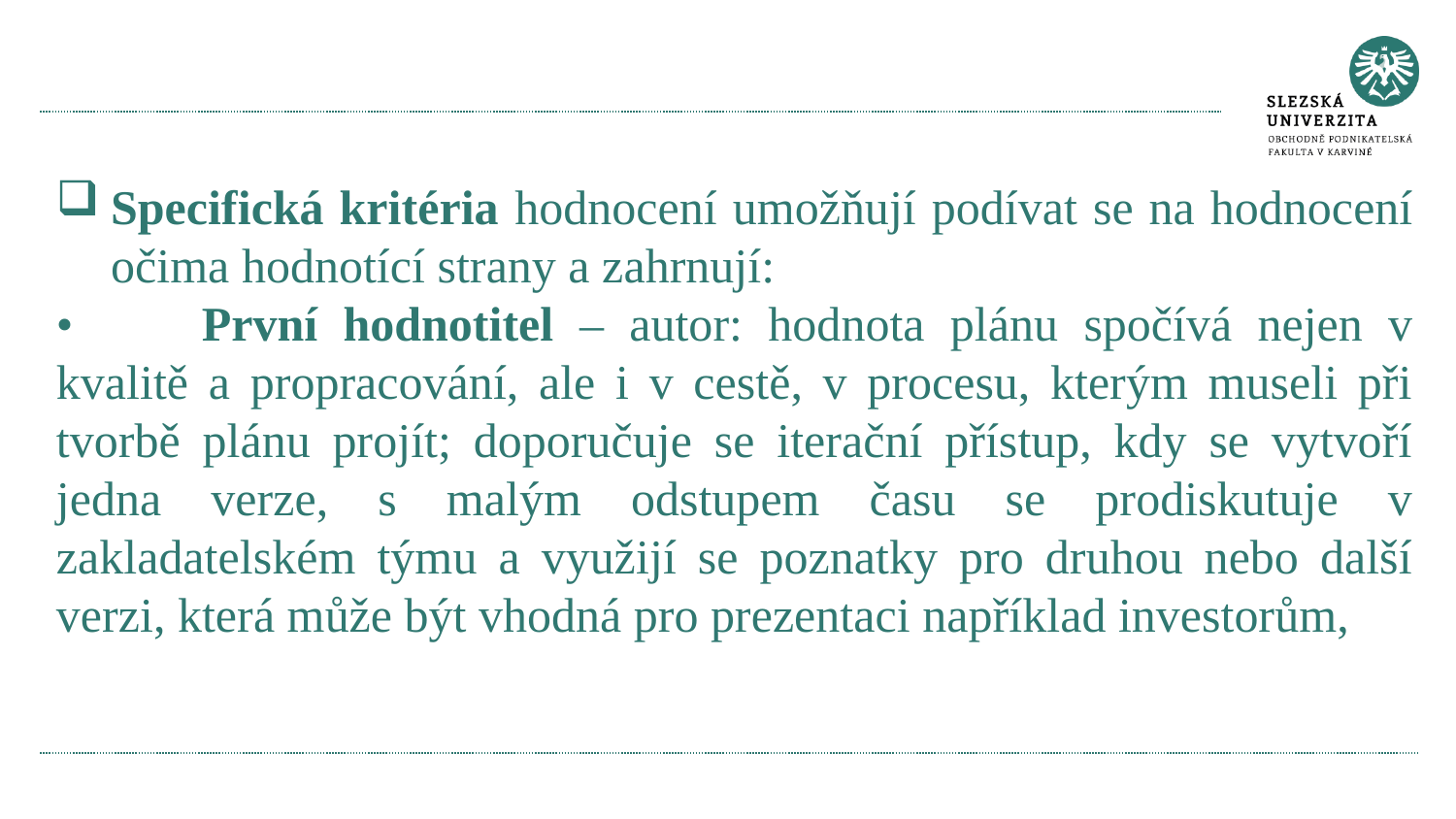

#
Specifická kritéria hodnocení umožňují podívat se na hodnocení očima hodnotící strany a zahrnují:
•	První hodnotitel – autor: hodnota plánu spočívá nejen v kvalitě a propracování, ale i v cestě, v procesu, kterým museli při tvorbě plánu projít; doporučuje se iterační přístup, kdy se vytvoří jedna verze, s malým odstupem času se prodiskutuje v zakladatelském týmu a využijí se poznatky pro druhou nebo další verzi, která může být vhodná pro prezentaci například investorům,